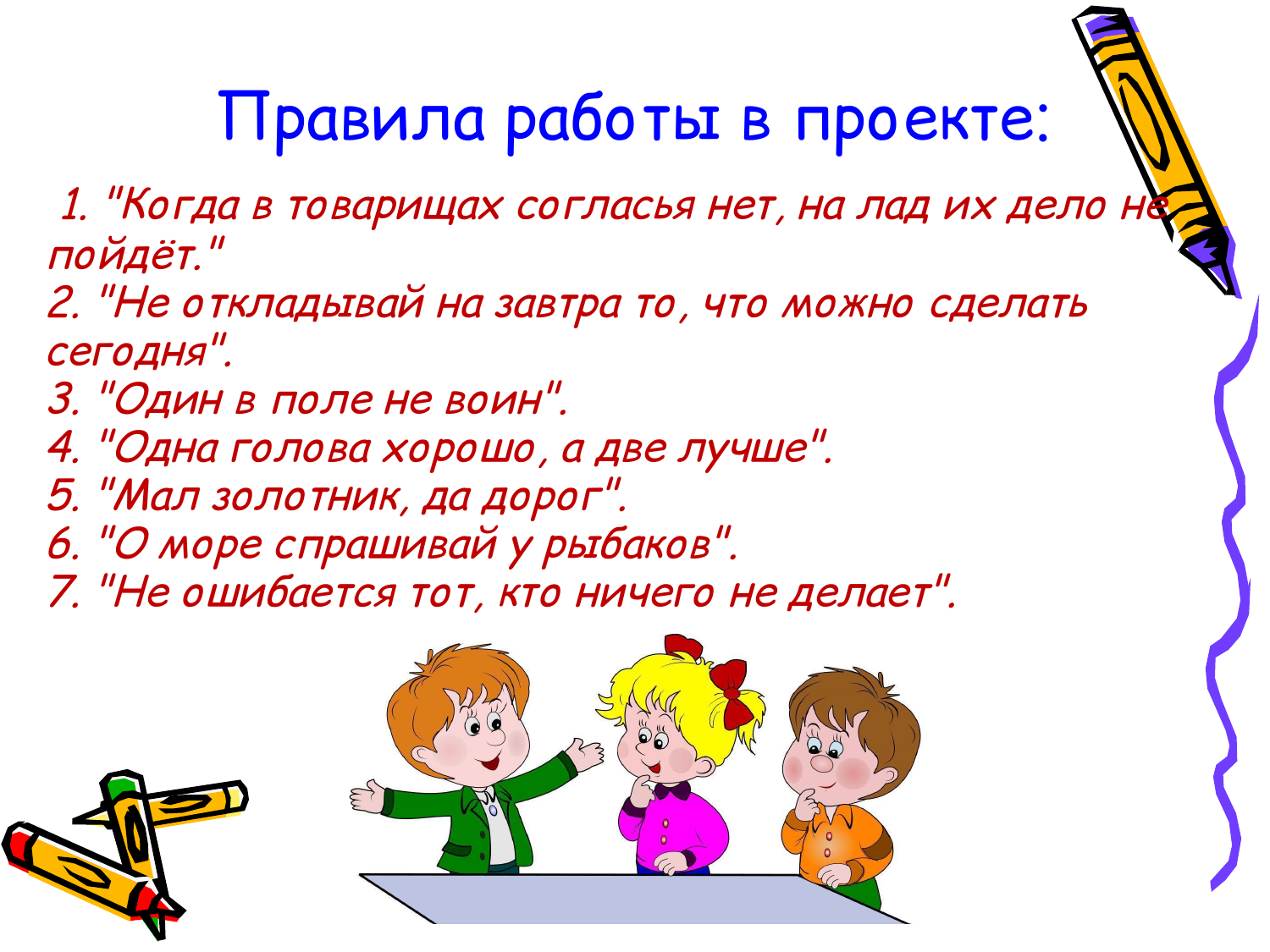

# Правила работы в проекте:
 1. "Когда в товарищах согласья нет, на лад их дело не пойдёт."
2. "Не откладывай на завтра то, что можно сделать сегодня".
3. "Один в поле не воин".
4. "Одна голова хорошо, а две лучше".
5. "Мал золотник, да дорог".
6. "О море спрашивай у рыбаков".
7. "Не ошибается тот, кто ничего не делает".